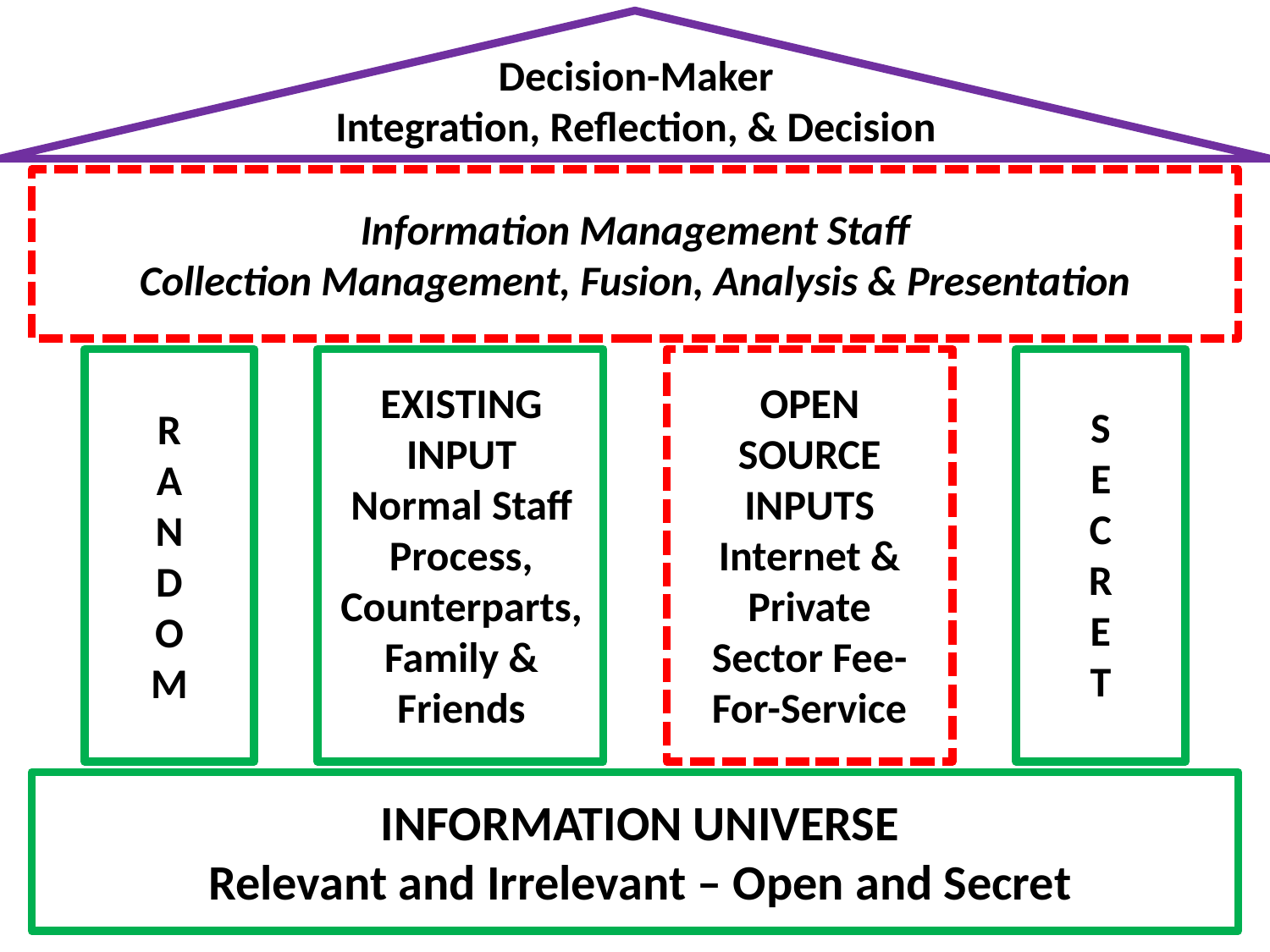

Decision-Maker
Integration, Reflection, & Decision

Information Management Staff
Collection Management, Fusion, Analysis & Presentation

EXISTING INPUT
Normal Staff Process, Counterparts, Family & Friends
OPEN SOURCE INPUTS
Internet & Private Sector Fee-For-Service
SECRET
RANDOM

INFORMATION UNIVERSE
Relevant and Irrelevant – Open and Secret